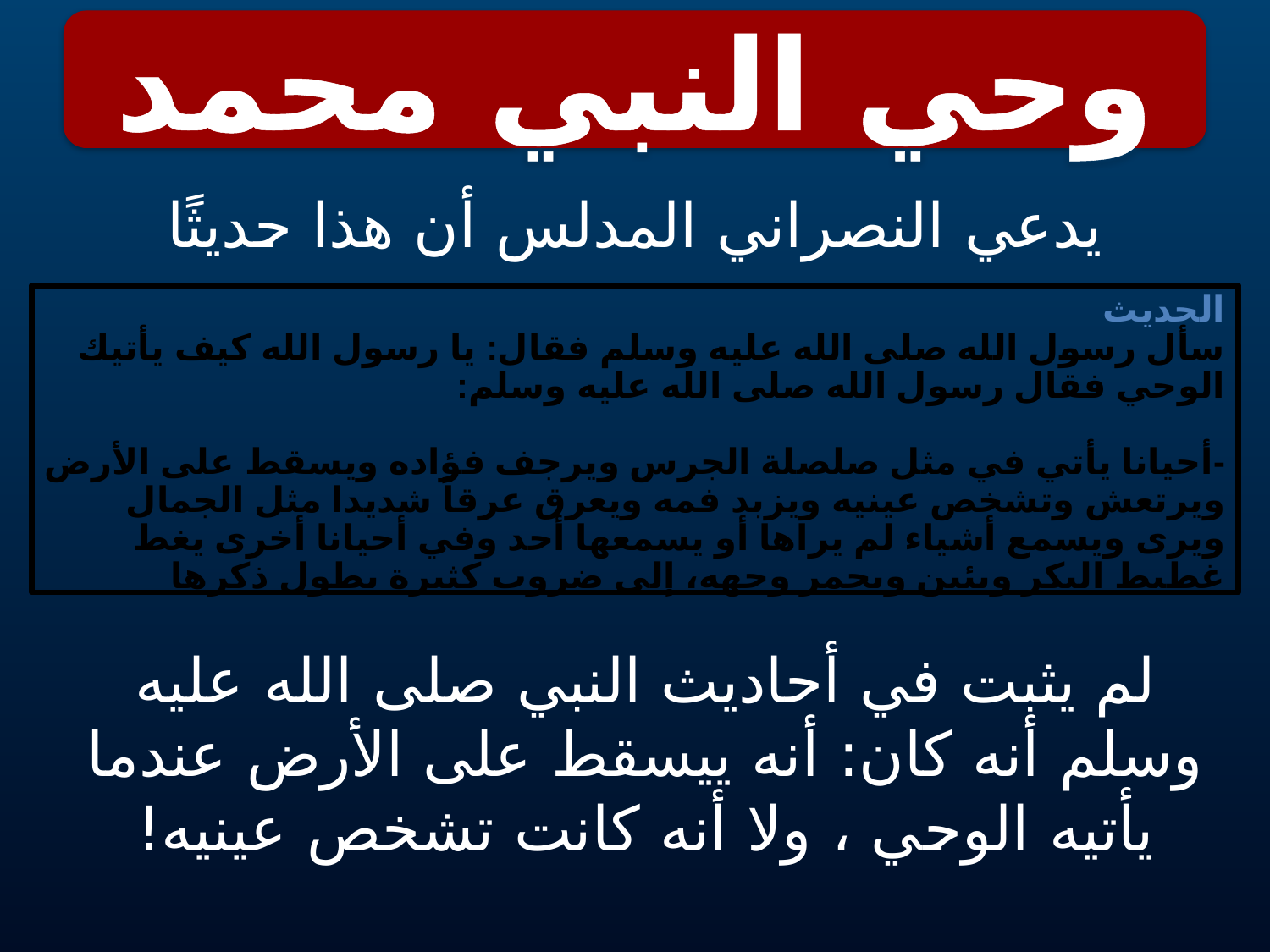

وحي النبي محمد
#
يدعي النصراني المدلس أن هذا حديثًا

الحديث
سأل رسول الله صلى الله عليه وسلم فقال: يا رسول الله كيف يأتيك الوحي فقال رسول الله صلى الله عليه وسلم:

-أحيانا يأتي في مثل صلصلة الجرس ويرجف فؤاده ويسقط على الأرض ويرتعش وتشخص عينيه ويزبد فمه ويعرق عرقاً شديدا مثل الجمال ويرى ويسمع أشياء لم يراها أو يسمعها أحد وفي أحيانا أخرى يغط غطيط البكر ويئين ويحمر وجهه، إلى ضروب كثيرة يطول ذكرها
لم يثبت في أحاديث النبي صلى الله عليه وسلم أنه كان: أنه ييسقط على الأرض عندما يأتيه الوحي ، ولا أنه كانت تشخص عينيه!